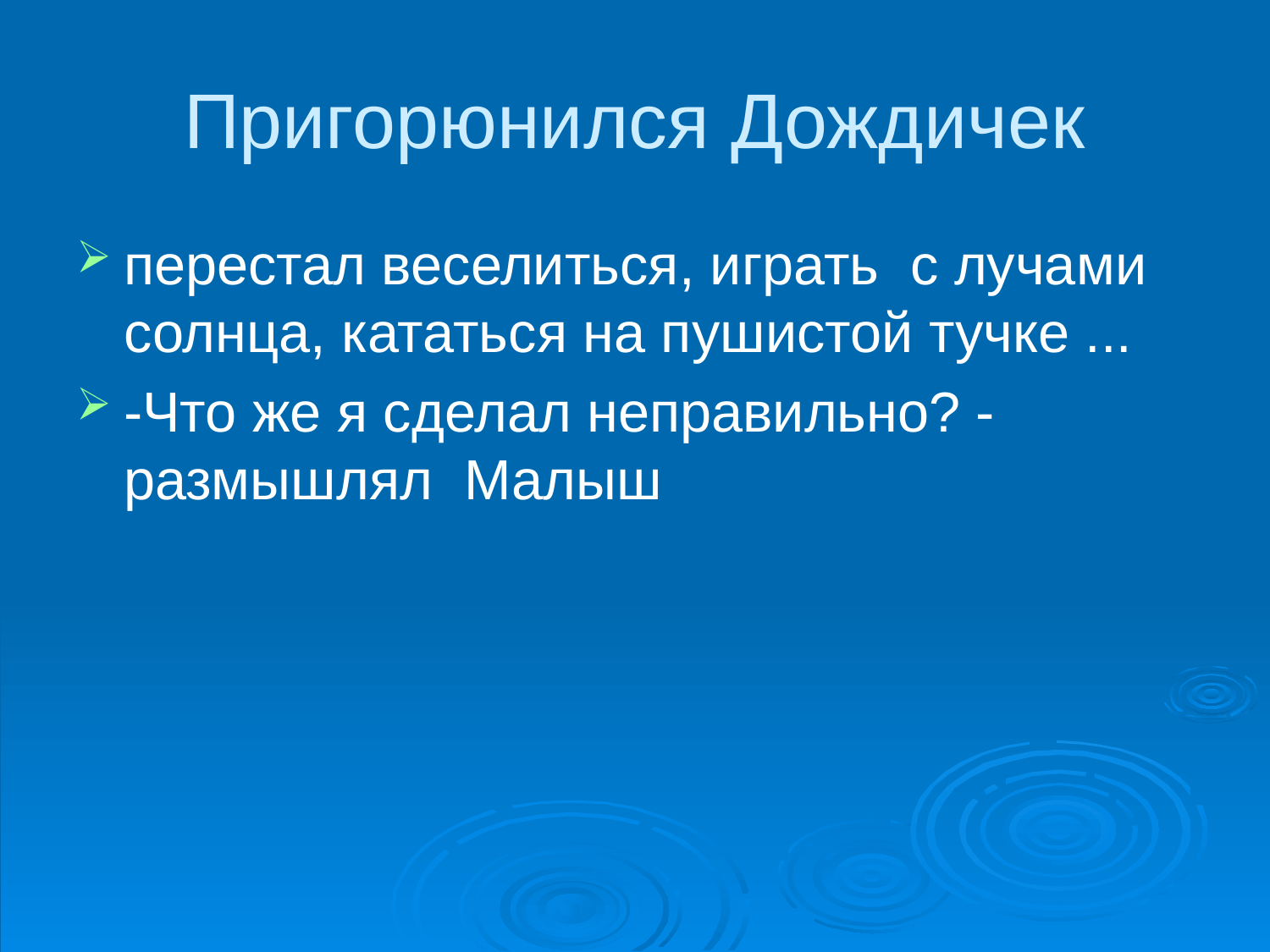

# Пригорюнился Дождичек
перестал веселиться, играть  с лучами солнца, кататься на пушистой тучке ...
-Что же я сделал неправильно? -  размышлял  Малыш